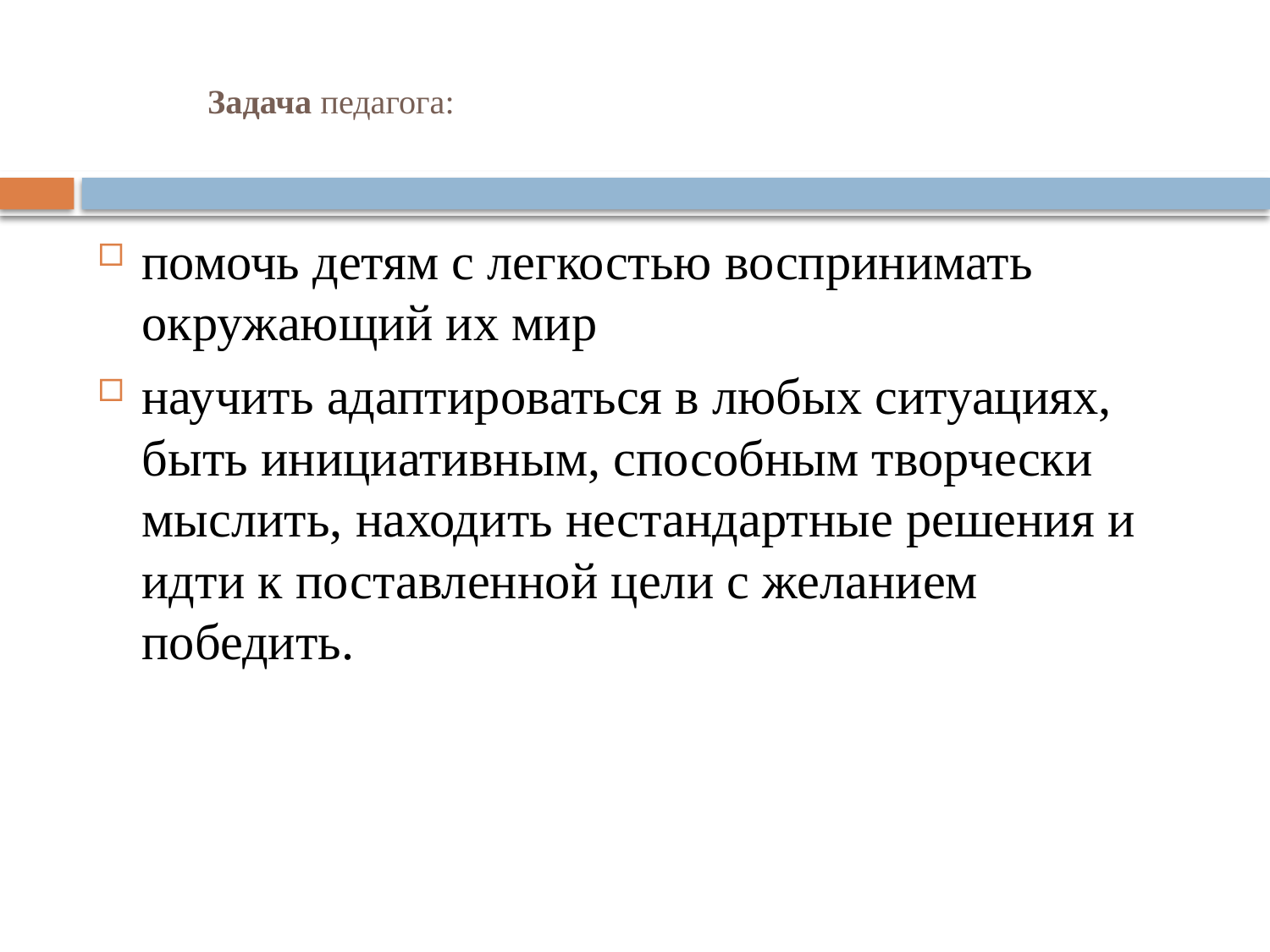

# Задача педагога:
помочь детям с легкостью воспринимать окружающий их мир
научить адаптироваться в любых ситуациях, быть инициативным, способным творчески мыслить, находить нестандартные решения и идти к поставленной цели с желанием победить.